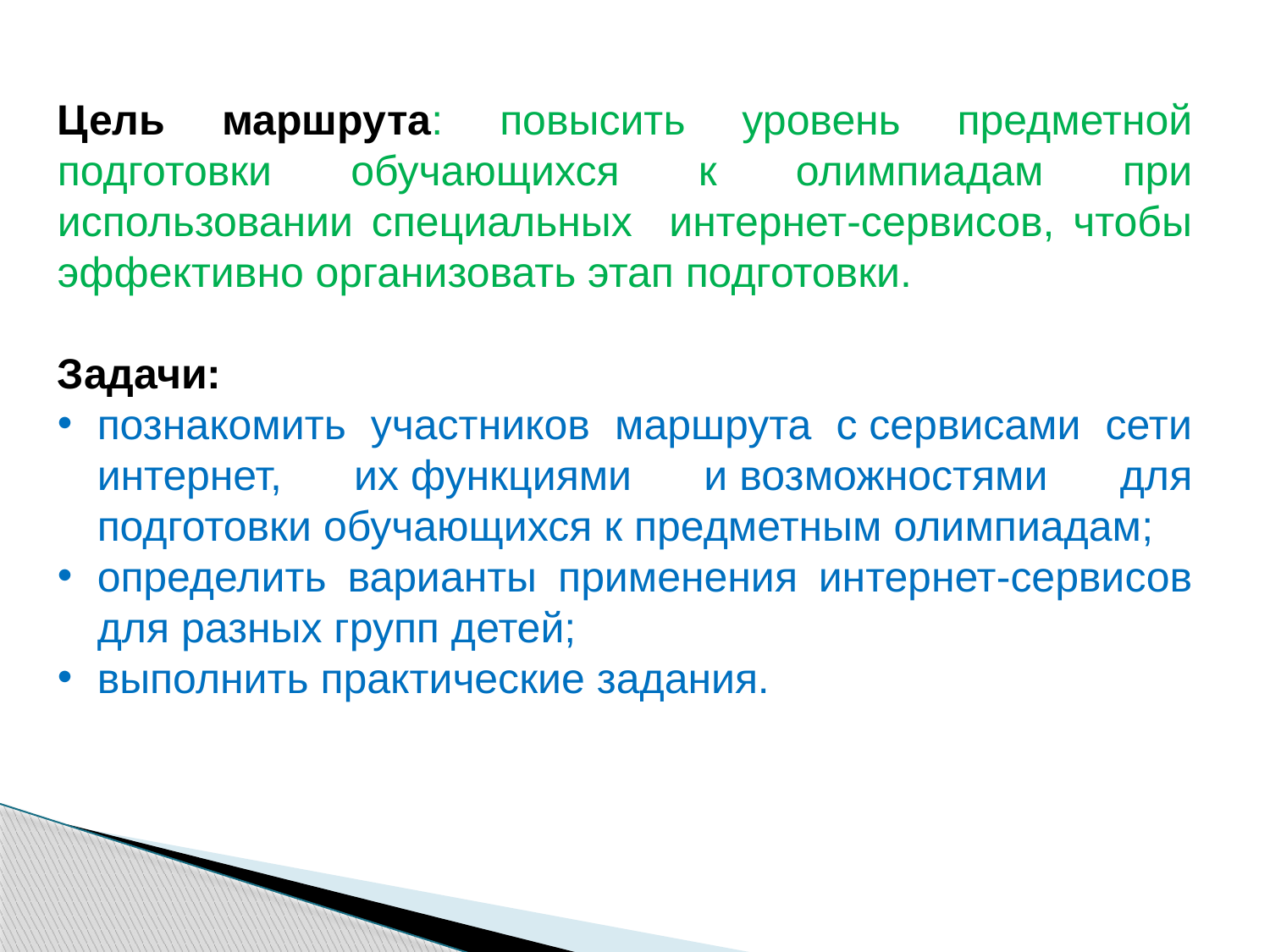

Цель маршрута: повысить уровень предметной подготовки обучающихся к олимпиадам при использовании специальных  интернет-сервисов, чтобы эффективно организовать этап подготовки.

Задачи:
познакомить участников маршрута с сервисами сети интернет, их функциями и возможностями для подготовки обучающихся к предметным олимпиадам;
определить варианты применения интернет-сервисов для разных групп детей;
выполнить практические задания.